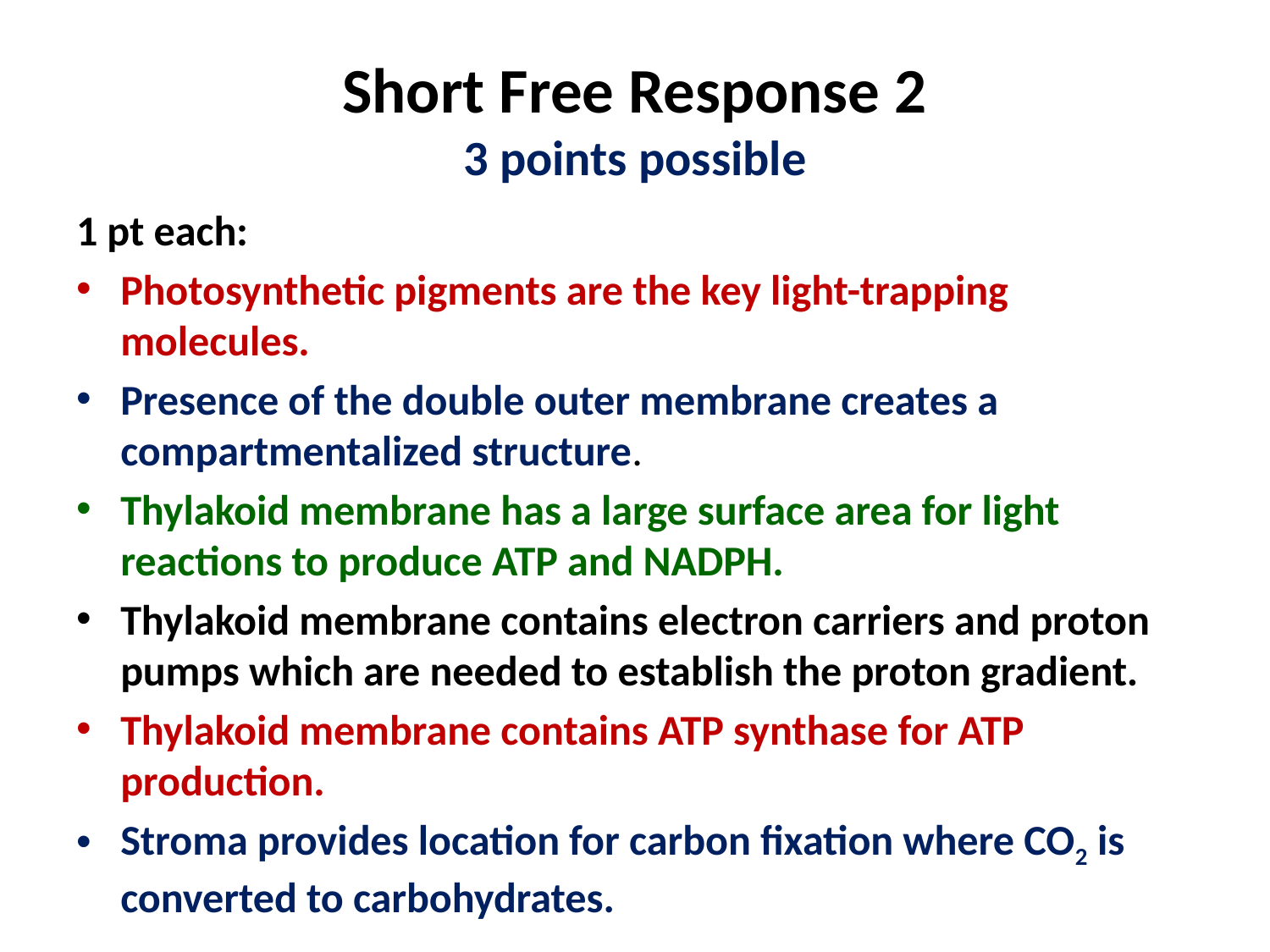

# Short Free Response 2 3 points possible
1 pt each:
Photosynthetic pigments are the key light-trapping molecules.
Presence of the double outer membrane creates a compartmentalized structure.
Thylakoid membrane has a large surface area for light reactions to produce ATP and NADPH.
Thylakoid membrane contains electron carriers and proton pumps which are needed to establish the proton gradient.
Thylakoid membrane contains ATP synthase for ATP production.
Stroma provides location for carbon fixation where CO2 is converted to carbohydrates.